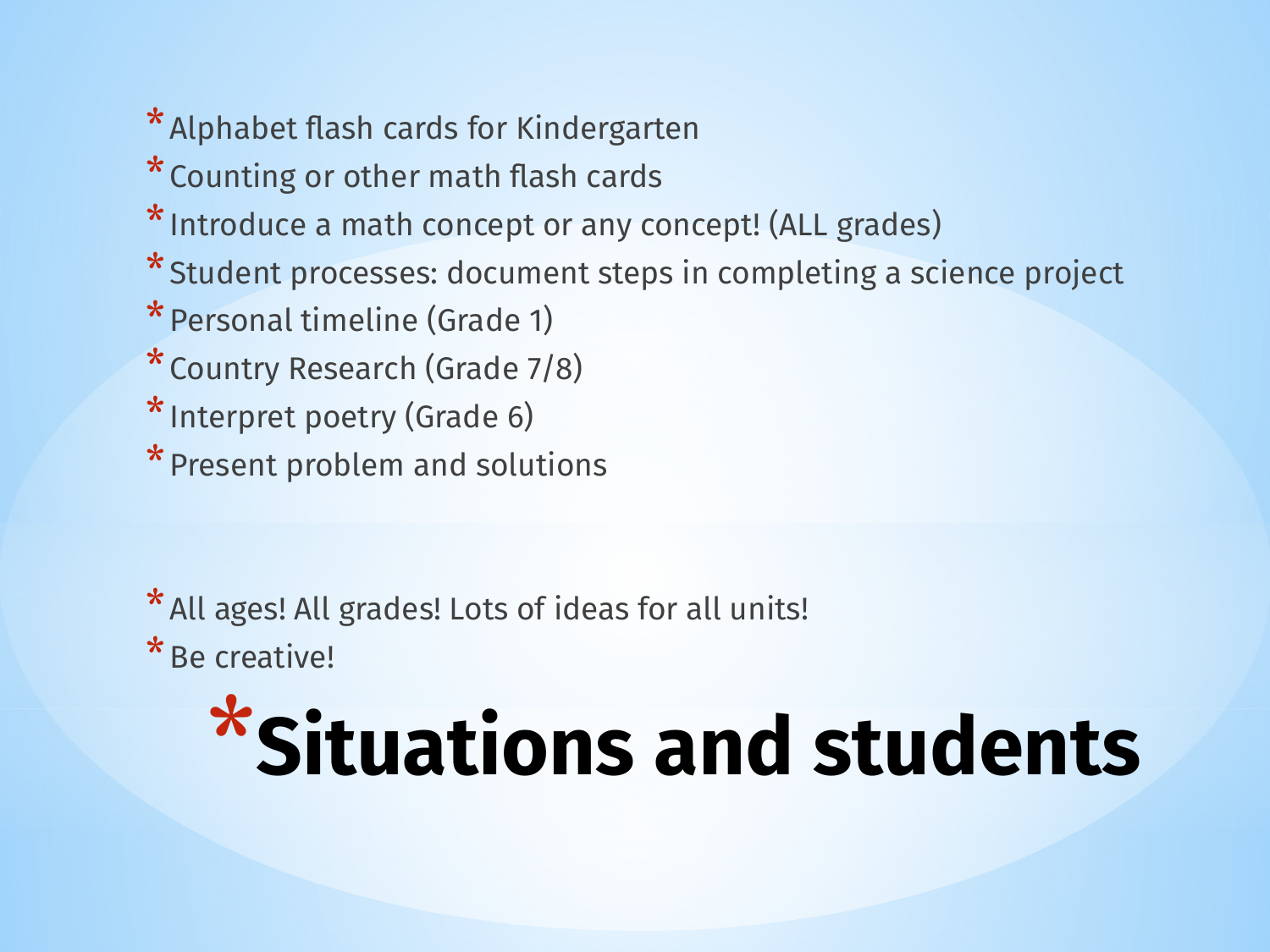

Alphabet flash cards for Kindergarten
Counting or other math flash cards
Introduce a math concept or any concept! (ALL grades)
Student processes: document steps in completing a science project
Personal timeline (Grade 1)
Country Research (Grade 7/8)
Interpret poetry (Grade 6)
Present problem and solutions

All ages! All grades! Lots of ideas for all units!
Be creative!

# Situations and students